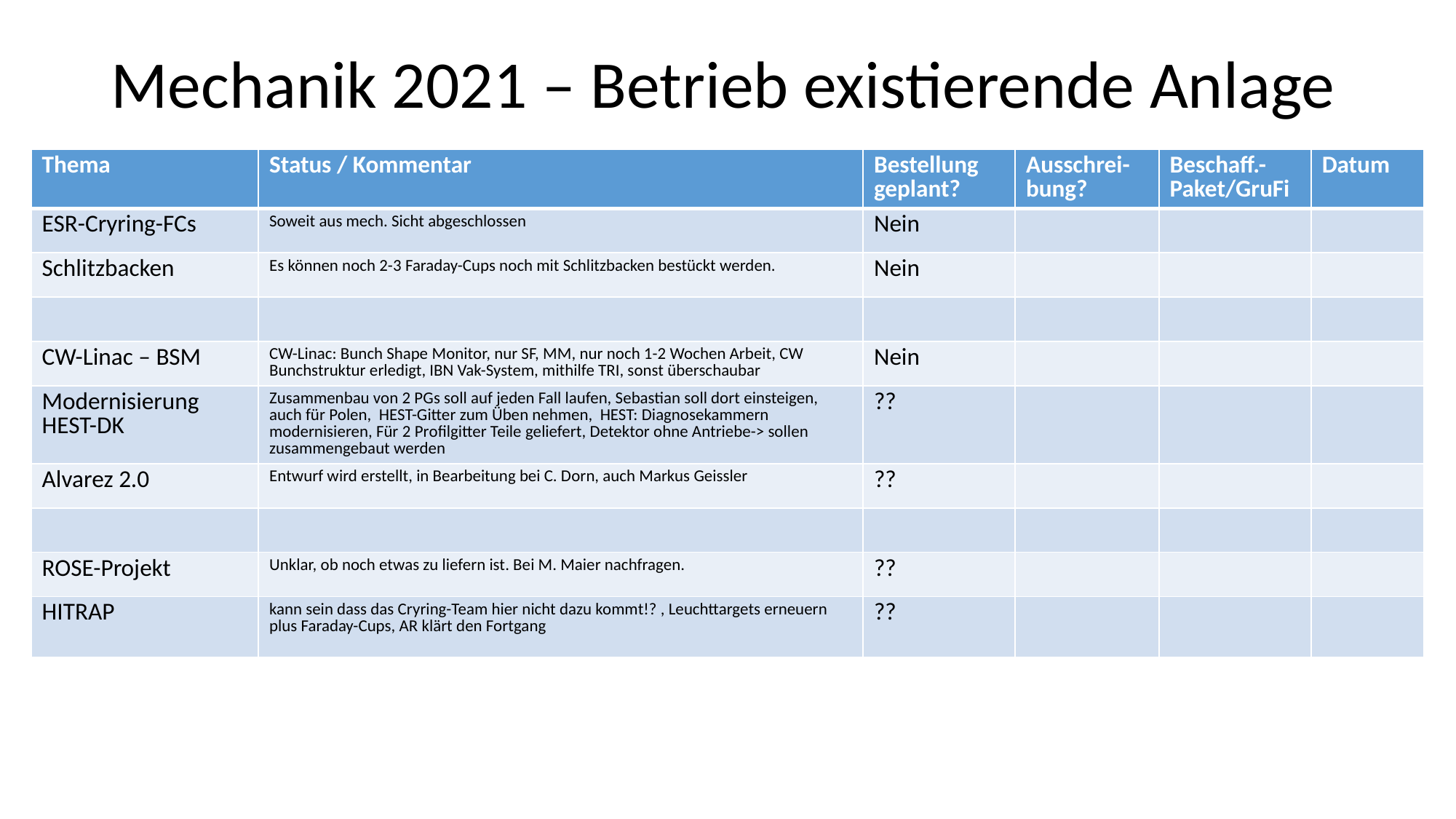

# Mechanik 2021 – Betrieb existierende Anlage
| Thema | Status / Kommentar | Bestellung geplant? | Ausschrei-bung? | Beschaff.-Paket/GruFi | Datum |
| --- | --- | --- | --- | --- | --- |
| ESR-Cryring-FCs | Soweit aus mech. Sicht abgeschlossen | Nein |  |  |  |
| Schlitzbacken | Es können noch 2-3 Faraday-Cups noch mit Schlitzbacken bestückt werden. | Nein |  |  |  |
|  |  |  |  |  |  |
| CW-Linac – BSM | CW-Linac: Bunch Shape Monitor, nur SF, MM, nur noch 1-2 Wochen Arbeit, CW Bunchstruktur erledigt, IBN Vak-System, mithilfe TRI, sonst überschaubar | Nein |  |  |  |
| Modernisierung HEST-DK | Zusammenbau von 2 PGs soll auf jeden Fall laufen, Sebastian soll dort einsteigen, auch für Polen, HEST-Gitter zum Üben nehmen, HEST: Diagnosekammern modernisieren, Für 2 Profilgitter Teile geliefert, Detektor ohne Antriebe-> sollen zusammengebaut werden | ?? |  |  |  |
| Alvarez 2.0 | Entwurf wird erstellt, in Bearbeitung bei C. Dorn, auch Markus Geissler | ?? |  |  |  |
|  |  |  |  |  |  |
| ROSE-Projekt | Unklar, ob noch etwas zu liefern ist. Bei M. Maier nachfragen. | ?? |  |  |  |
| HITRAP | kann sein dass das Cryring-Team hier nicht dazu kommt!? , Leuchttargets erneuern plus Faraday-Cups, AR klärt den Fortgang | ?? |  |  |  |